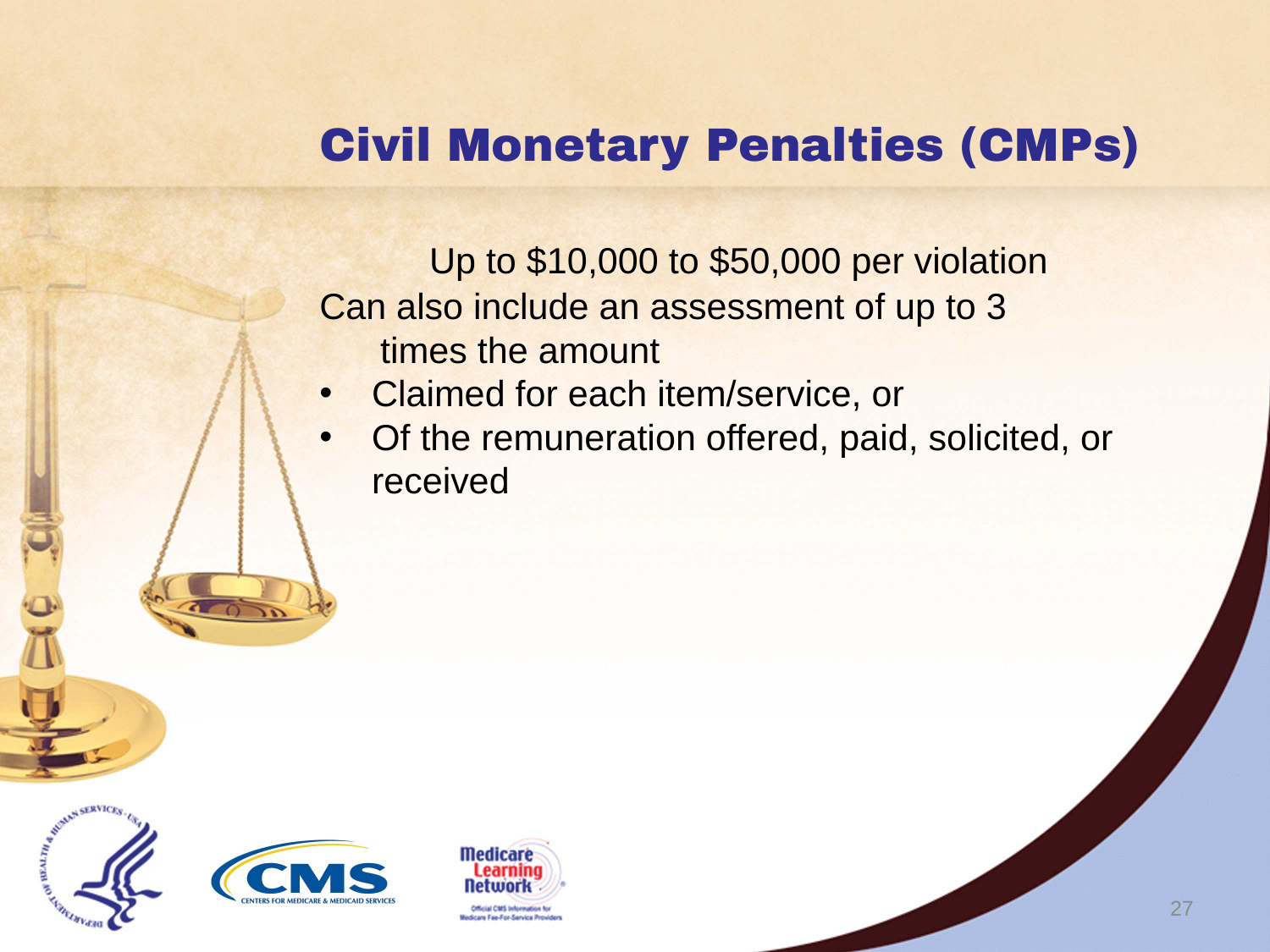

# Civil Monetary Penalties (CMPs) Up to $10,000 to $50,000 per violation Can also include an assessment of up to 3                      times the amount
Claimed for each item/service, or
Of the remuneration offered, paid, solicited, or received

27